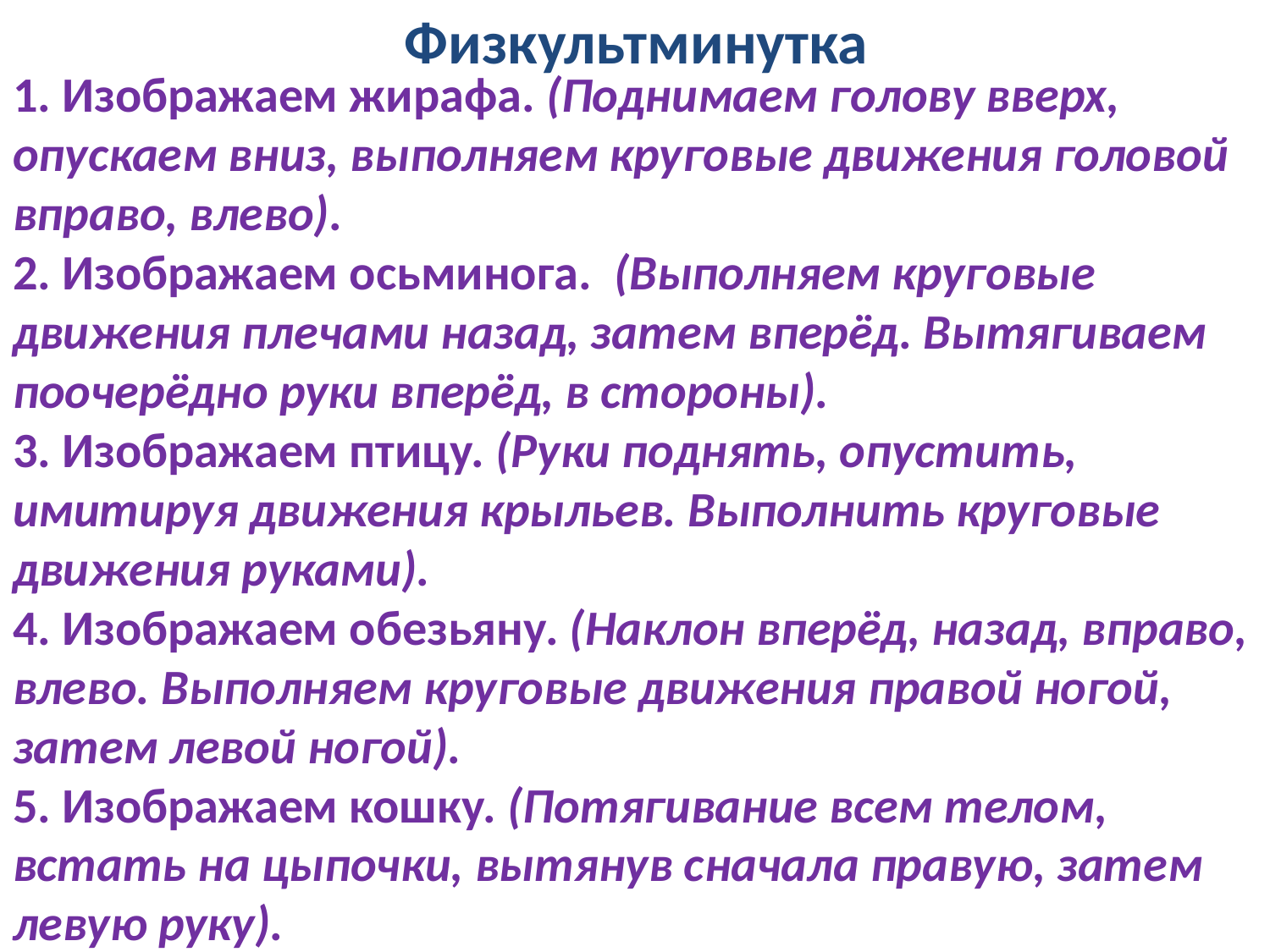

# Физкультминутка
1. Изображаем жирафа. (Поднимаем голову вверх, опускаем вниз, выполняем круговые движения головой вправо, влево).
2. Изображаем осьминога.  (Выполняем круговые движения плечами назад, затем вперёд. Вытягиваем поочерёдно руки вперёд, в стороны).
3. Изображаем птицу. (Руки поднять, опустить, имитируя движения крыльев. Выполнить круговые движения руками).
4. Изображаем обезьяну. (Наклон вперёд, назад, вправо, влево. Выполняем круговые движения правой ногой, затем левой ногой).
5. Изображаем кошку. (Потягивание всем телом, встать на цыпочки, вытянув сначала правую, затем левую руку).